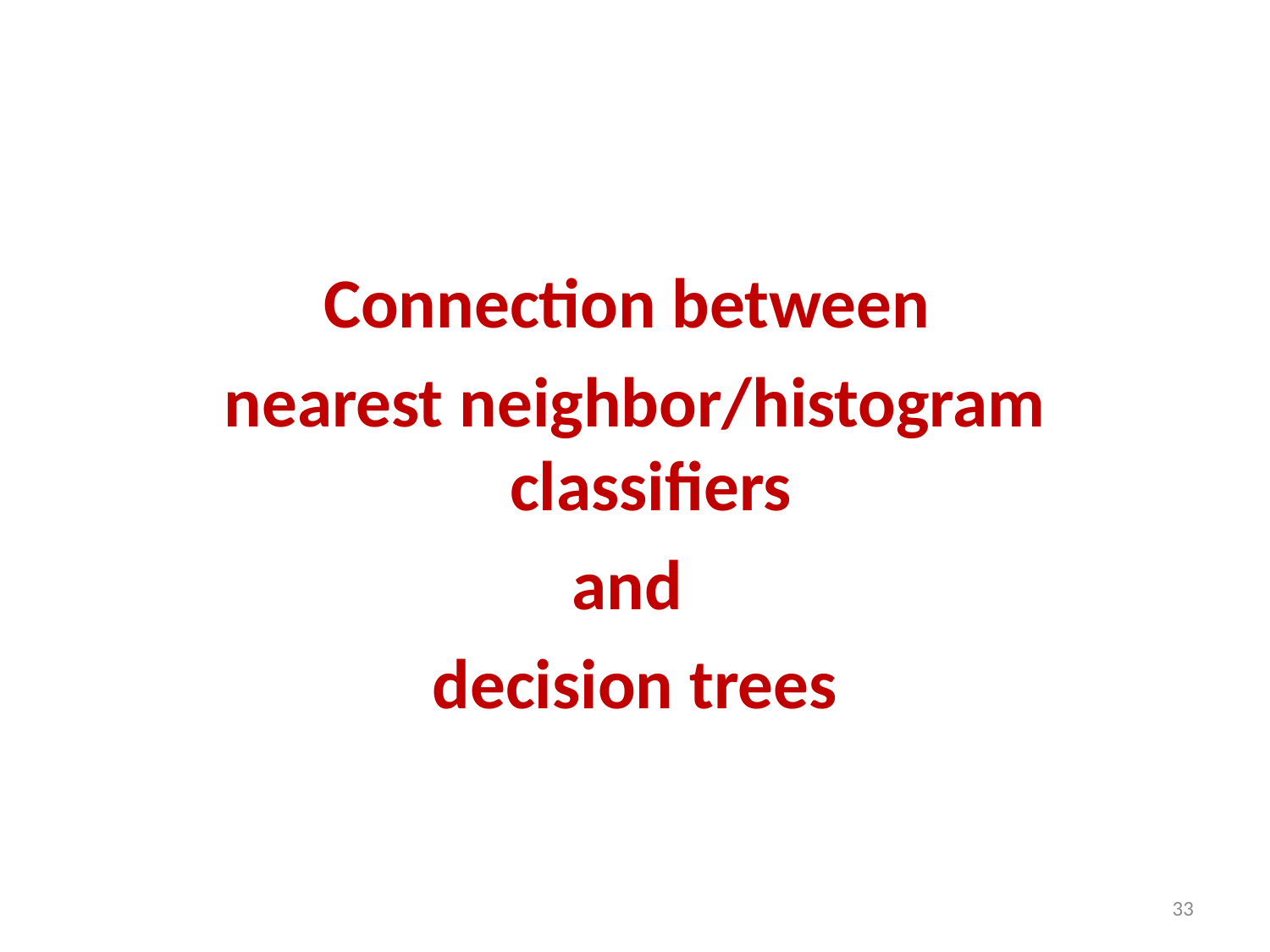

Connection between
nearest neighbor/histogram classifiers
and
decision trees
33